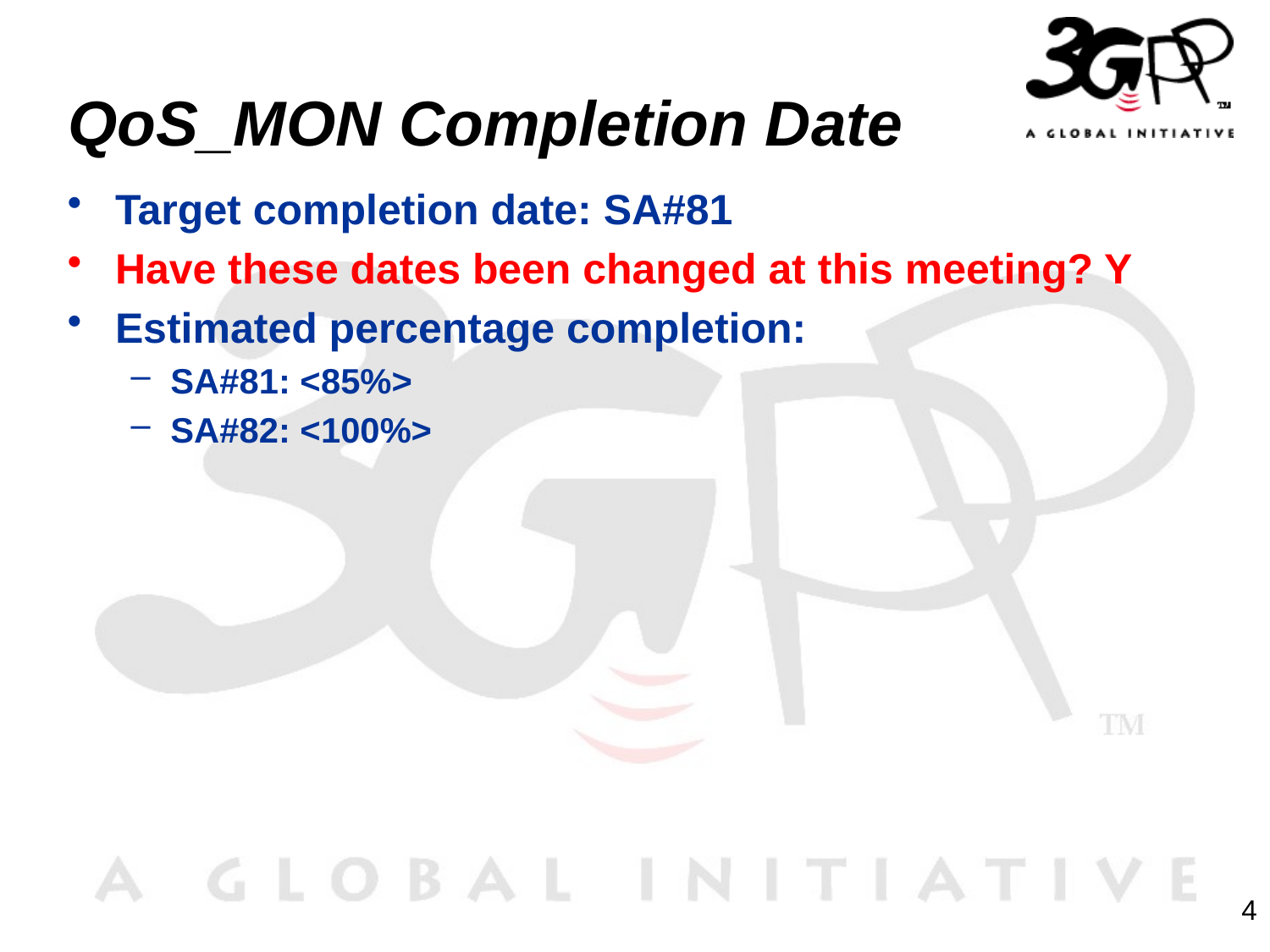

# QoS_MON Completion Date
Target completion date: SA#81
Have these dates been changed at this meeting? Y
Estimated percentage completion:
SA#81: <85%>
SA#82: <100%>
4